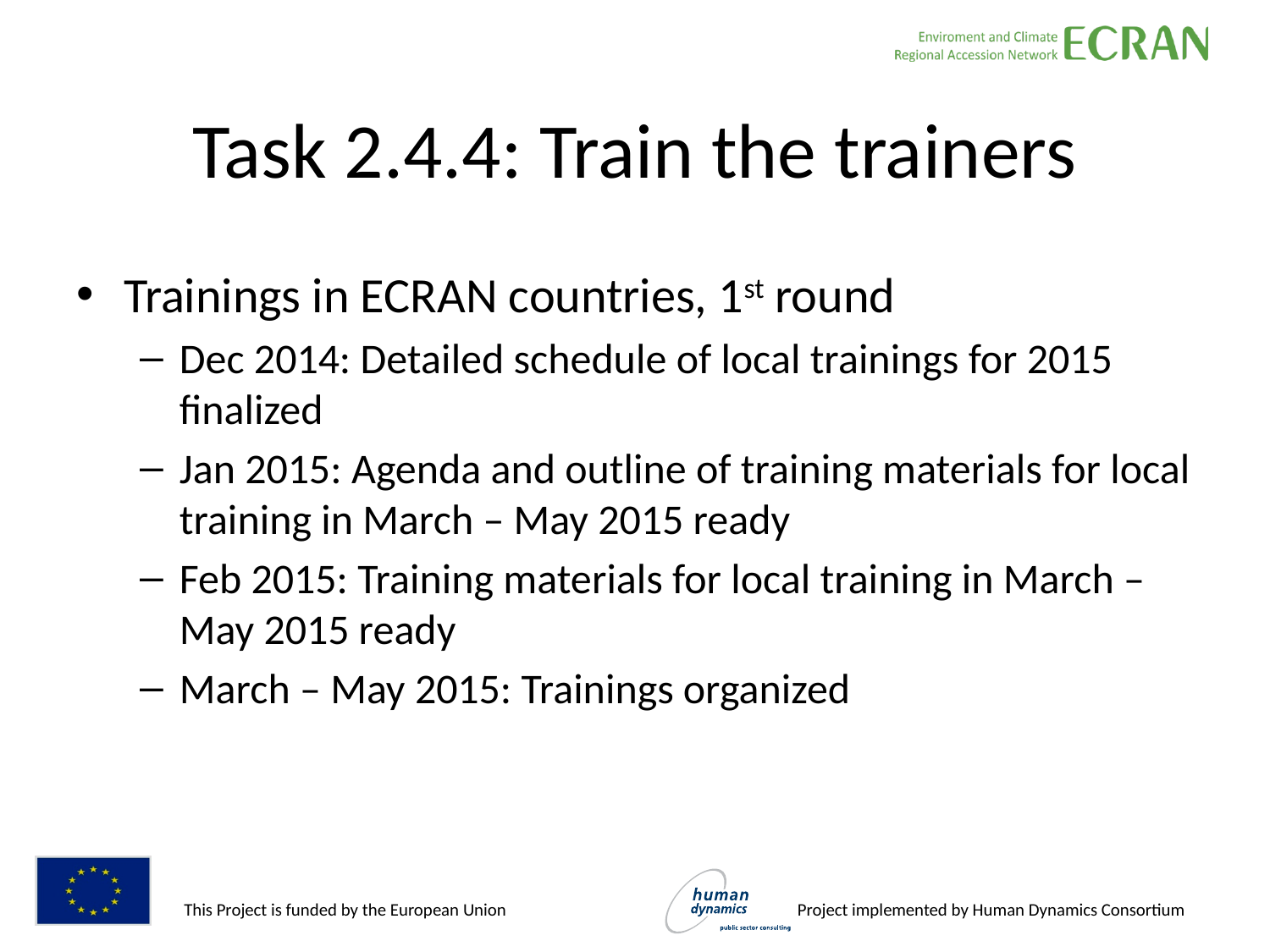

# Task 2.4.4: Train the trainers
Trainings in ECRAN countries, 1st round
Dec 2014: Detailed schedule of local trainings for 2015 finalized
Jan 2015: Agenda and outline of training materials for local training in March – May 2015 ready
Feb 2015: Training materials for local training in March – May 2015 ready
March – May 2015: Trainings organized